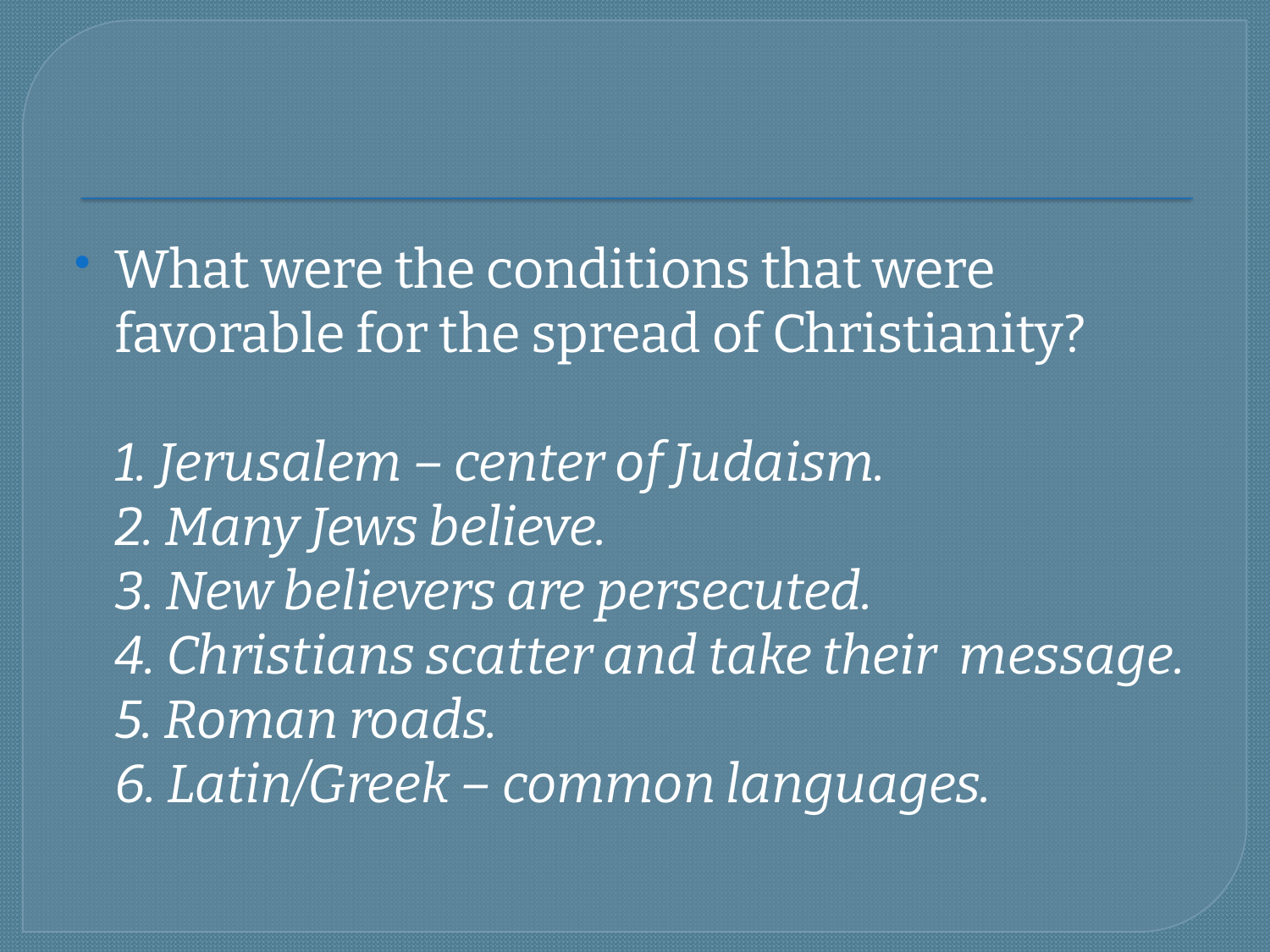

#
What were the conditions that were favorable for the spread of Christianity?

		1. Jerusalem – center of Judaism.
		2. Many Jews believe.
		3. New believers are persecuted.
		4. Christians scatter and take their 		message.
		5. Roman roads.
		6. Latin/Greek – common languages.